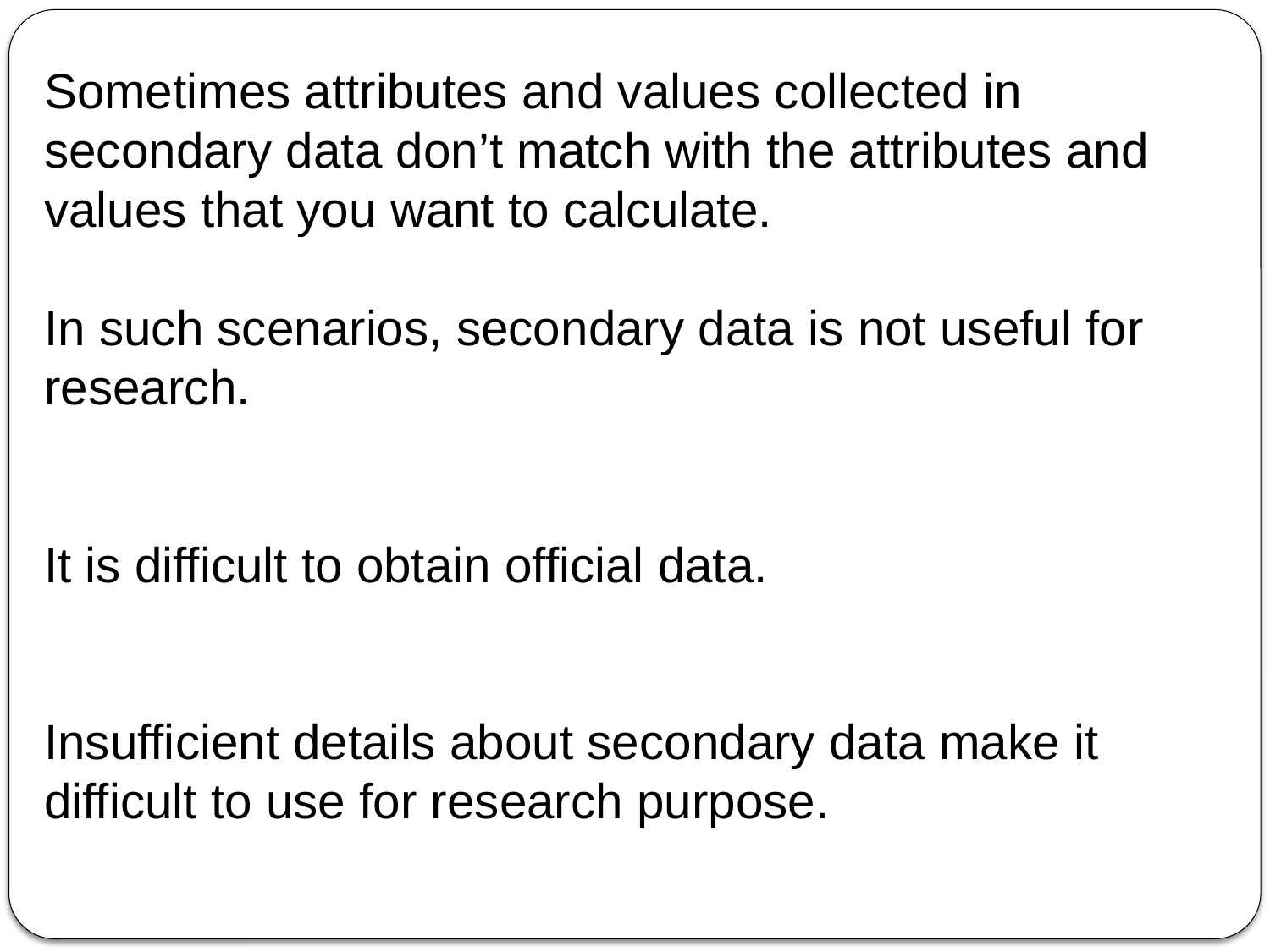

Sometimes attributes and values collected in secondary data don’t match with the attributes and values that you want to calculate.

In such scenarios, secondary data is not useful for research.

It is difficult to obtain official data.

Insufficient details about secondary data make it difficult to use for research purpose.